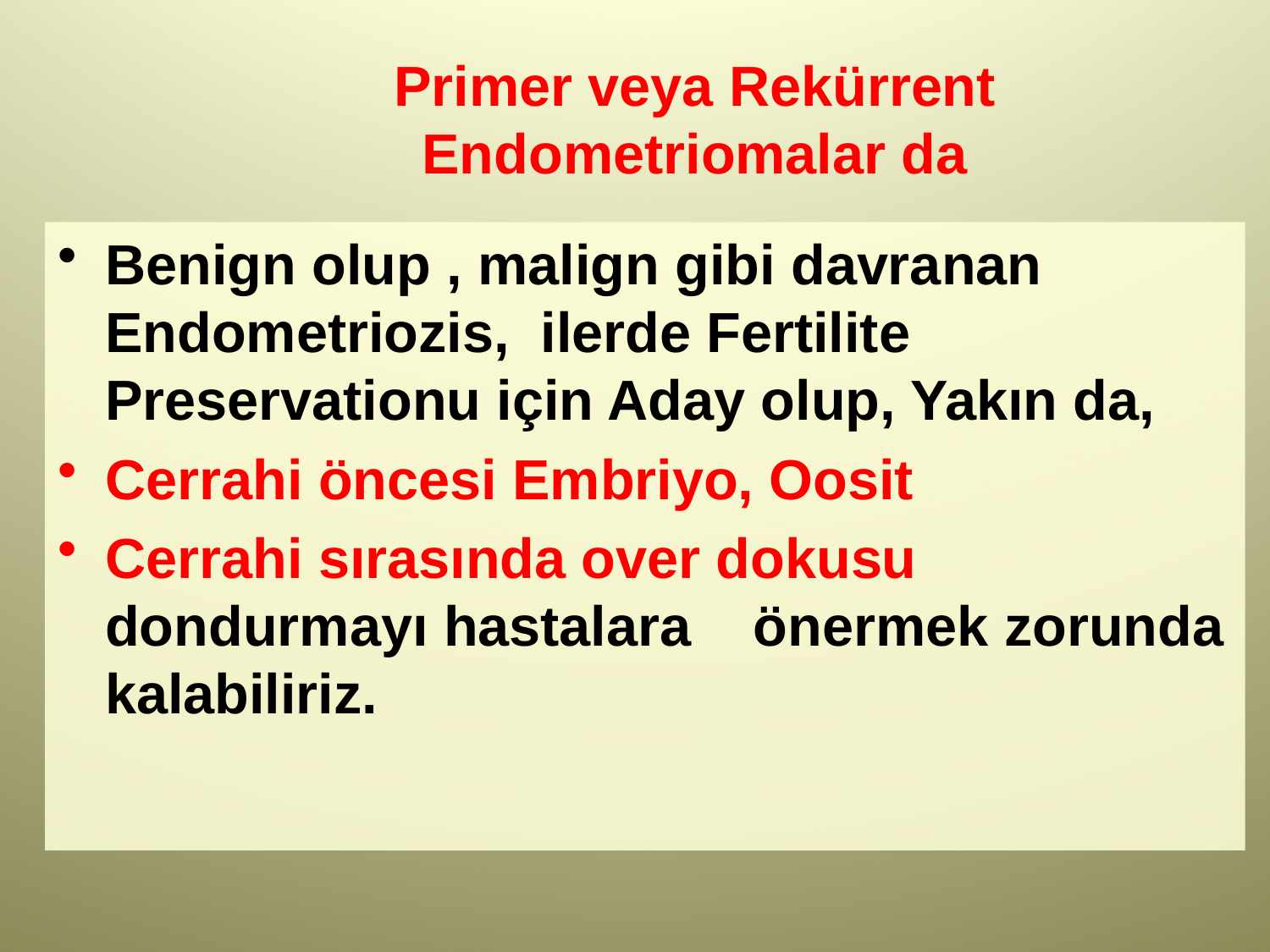

# Primer veya Rekürrent Endometriomalar da
Benign olup , malign gibi davranan Endometriozis,  ilerde Fertilite Preservationu için Aday olup, Yakın da,
Cerrahi öncesi Embriyo, Oosit
Cerrahi sırasında over dokusu dondurmayı hastalara    önermek zorunda kalabiliriz.